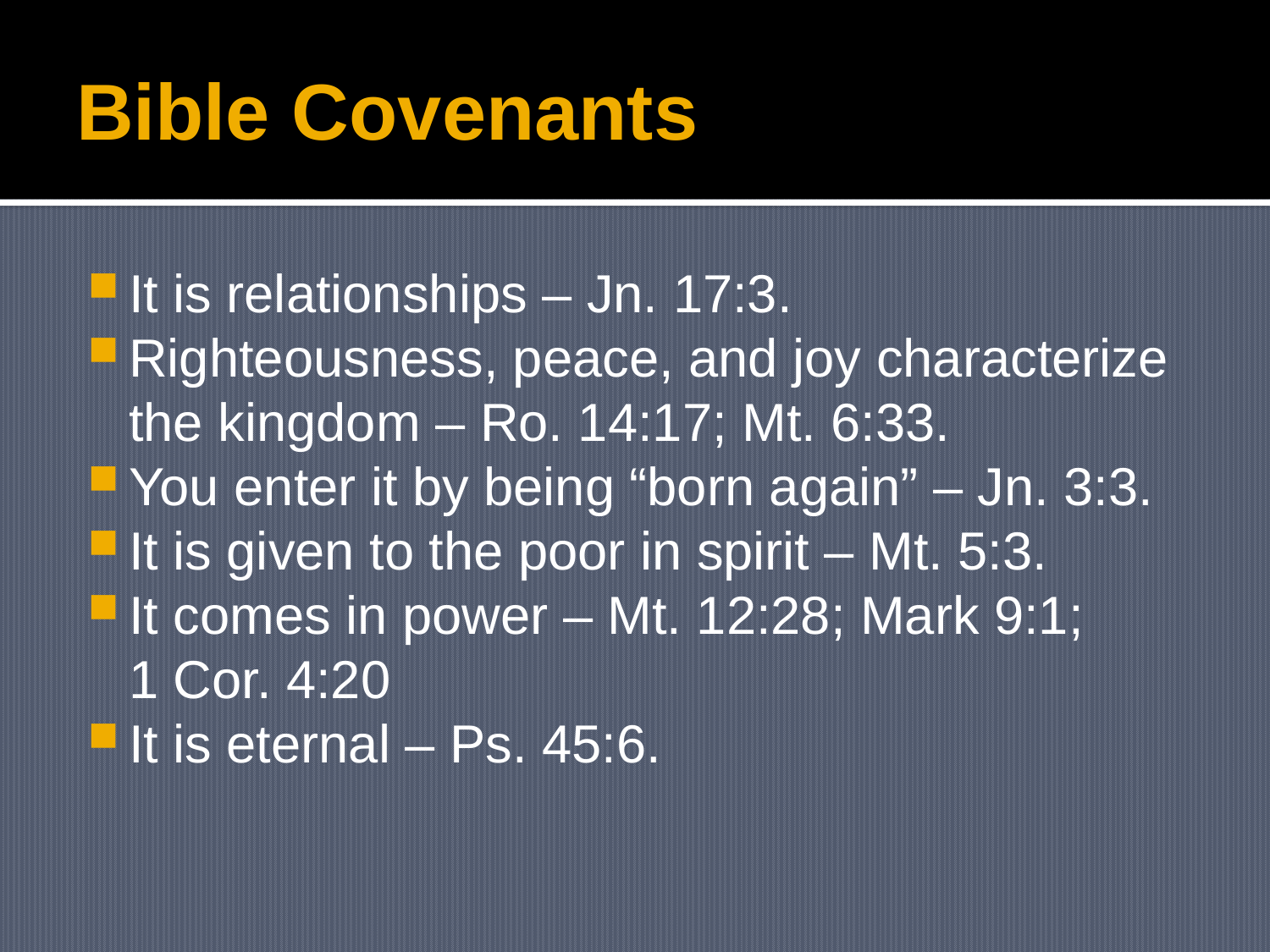

# Bible Covenants
It is relationships – Jn. 17:3.
Righteousness, peace, and joy characterize the kingdom – Ro. 14:17; Mt. 6:33.
You enter it by being “born again” – Jn. 3:3.
It is given to the poor in spirit – Mt. 5:3.
It comes in power – Mt. 12:28; Mark 9:1;
1 Cor. 4:20
It is eternal – Ps. 45:6.